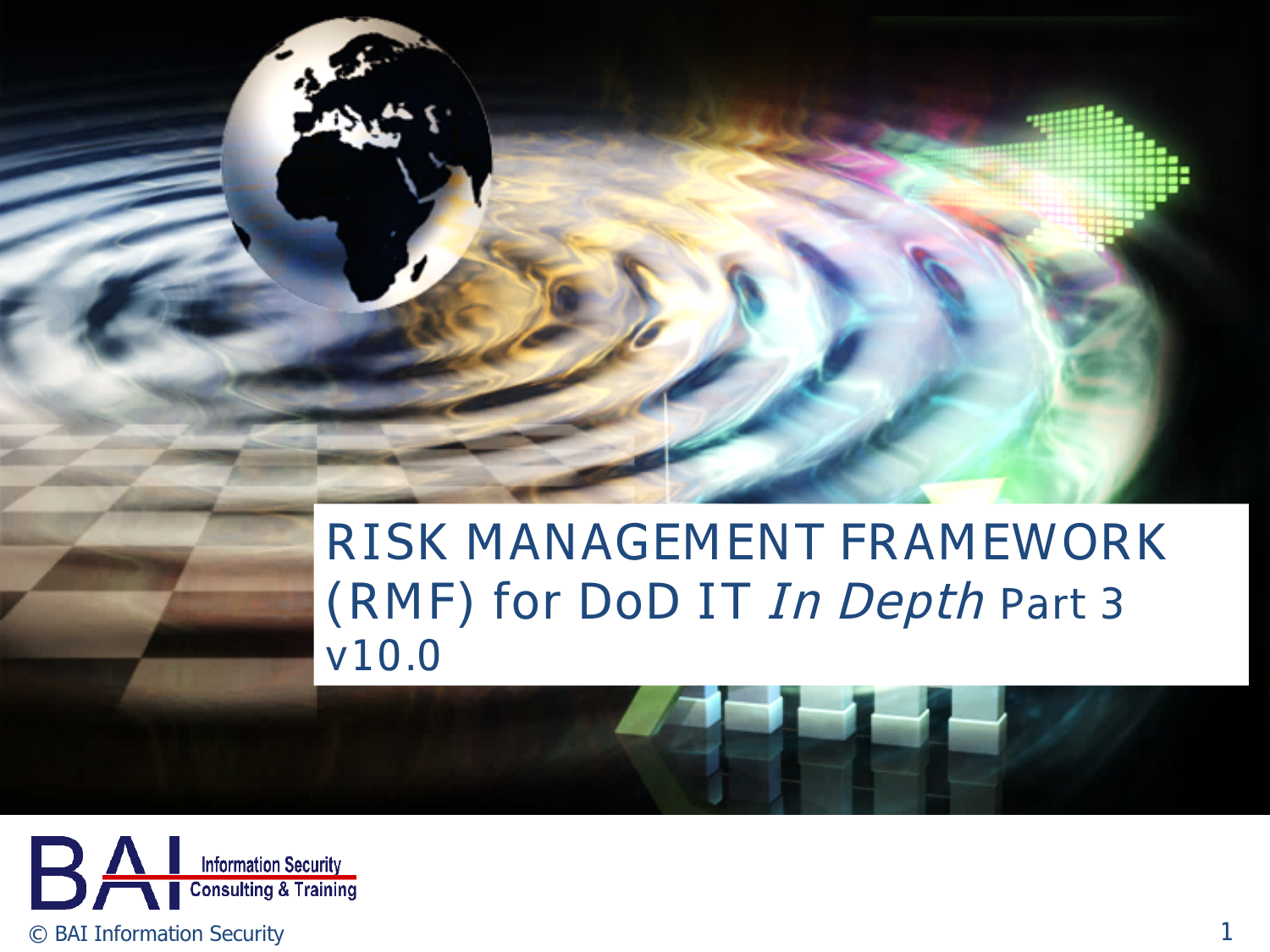

RISK MANAGEMENT FRAMEWORK (RMF) for DoD IT In Depth Part 3 v10.0